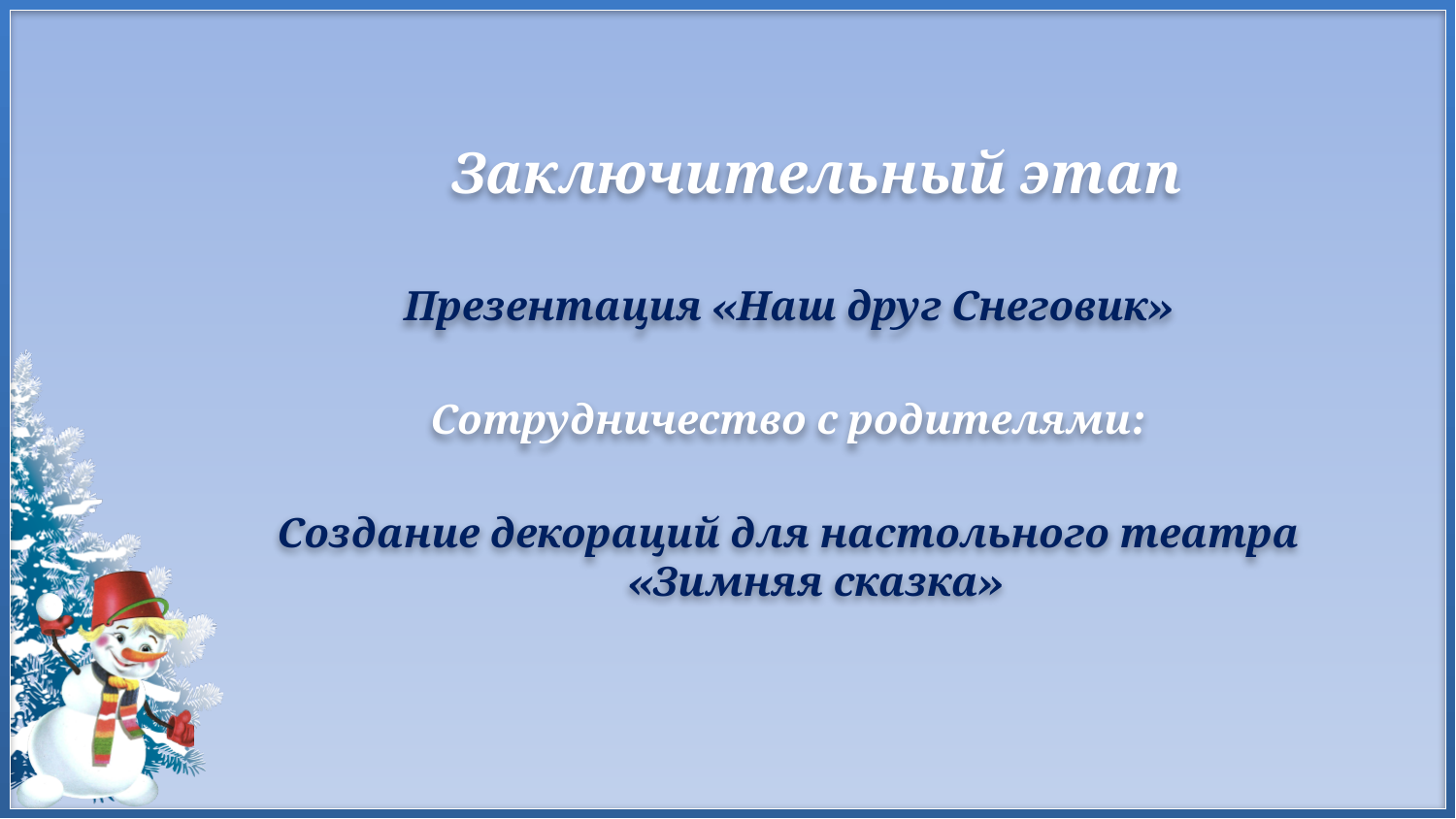

# Заключительный этап
Презентация «Наш друг Снеговик»

Сотрудничество с родителями:

Создание декораций для настольного театра «Зимняя сказка»